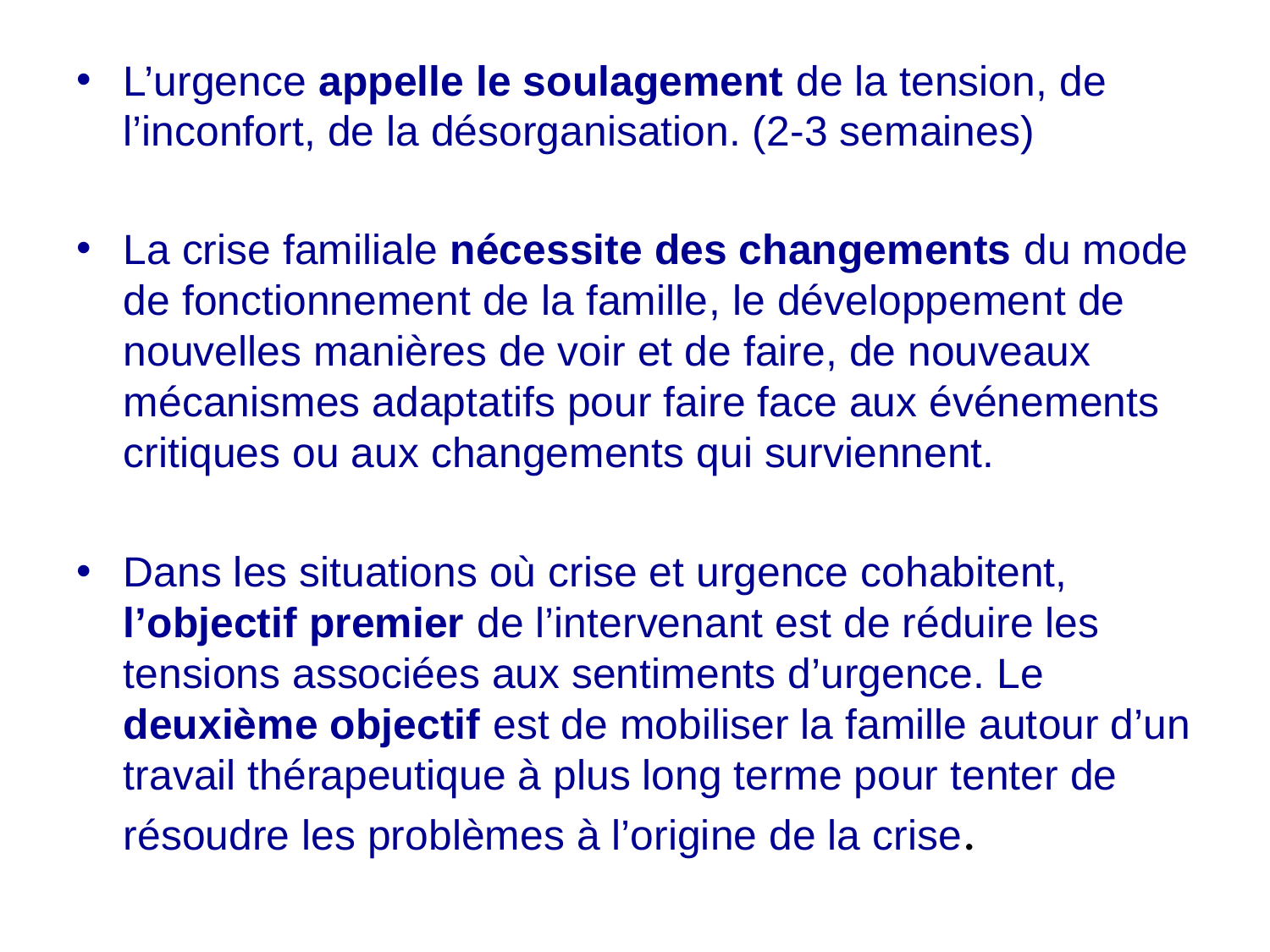

L’urgence appelle le soulagement de la tension, de l’inconfort, de la désorganisation. (2-3 semaines)

La crise familiale nécessite des changements du mode de fonctionnement de la famille, le développement de nouvelles manières de voir et de faire, de nouveaux mécanismes adaptatifs pour faire face aux événements critiques ou aux changements qui surviennent.

Dans les situations où crise et urgence cohabitent, l’objectif premier de l’intervenant est de réduire les tensions associées aux sentiments d’urgence. Le deuxième objectif est de mobiliser la famille autour d’un travail thérapeutique à plus long terme pour tenter de résoudre les problèmes à l’origine de la crise.